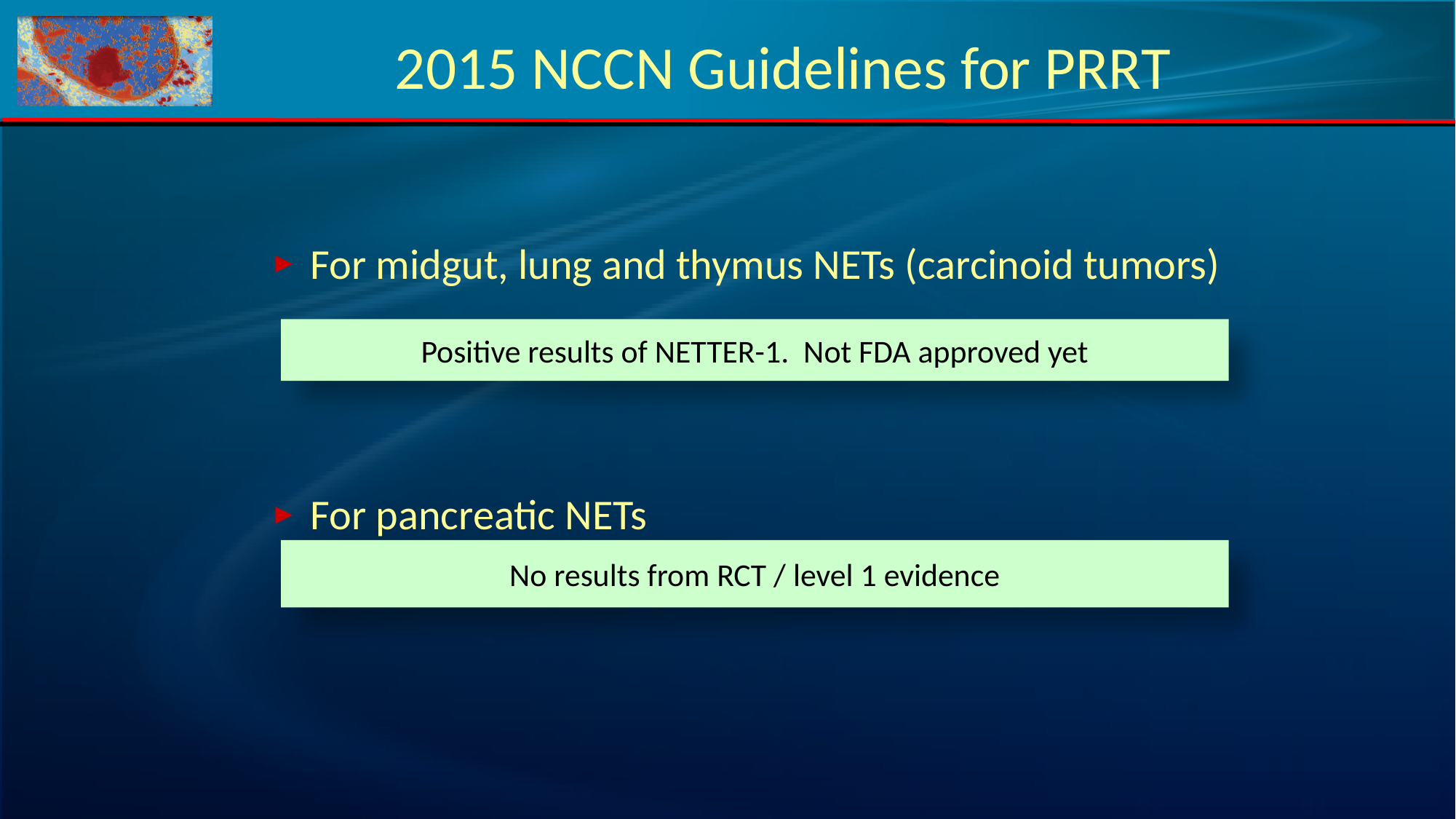

2015 NCCN Guidelines for PRRT
For midgut, lung and thymus NETs (carcinoid tumors)

For pancreatic NETs
Positive results of NETTER-1.  Not FDA approved yet
No results from RCT / level 1 evidence